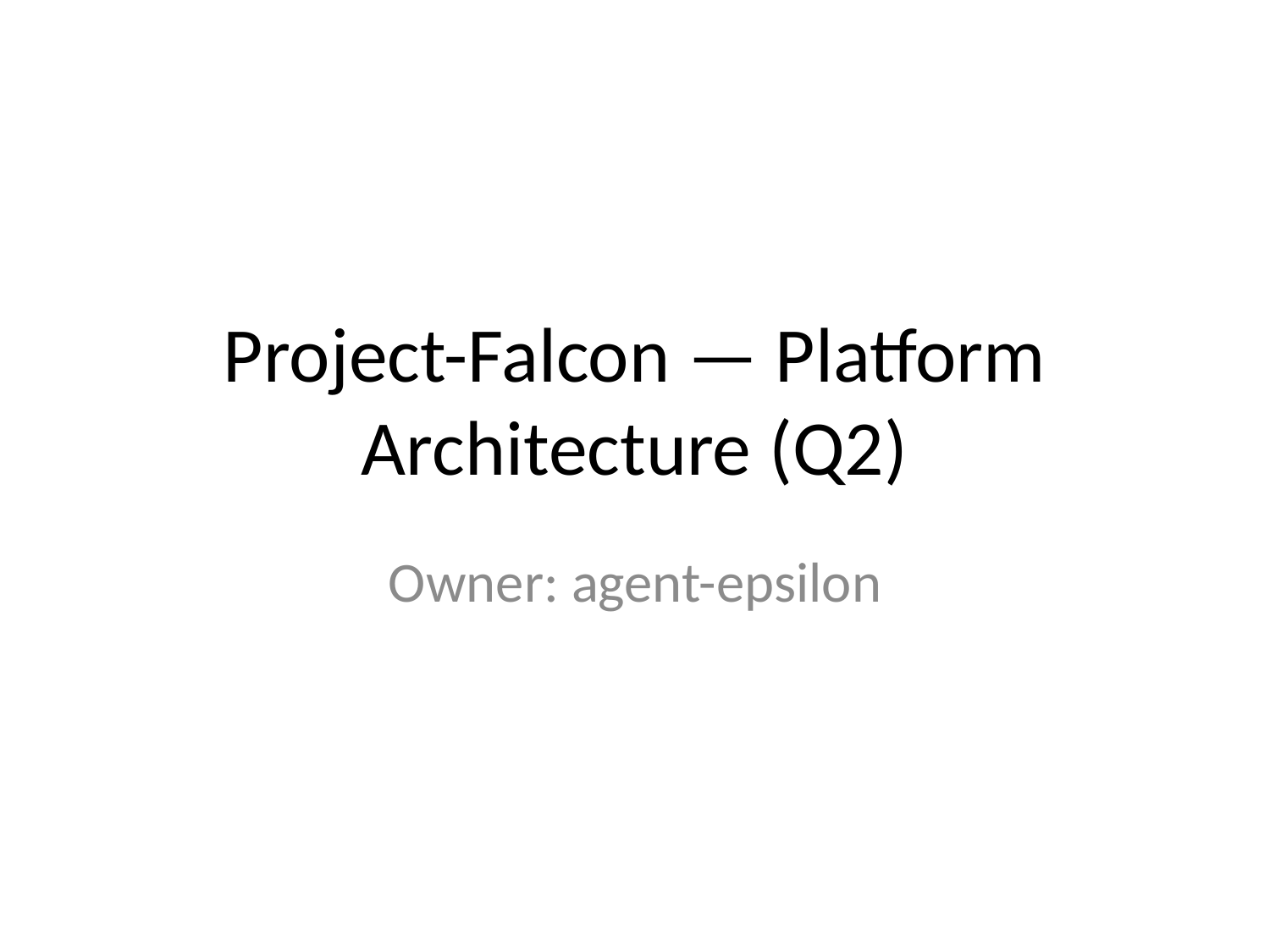

# Project-Falcon — Platform Architecture (Q2)
Owner: agent-epsilon